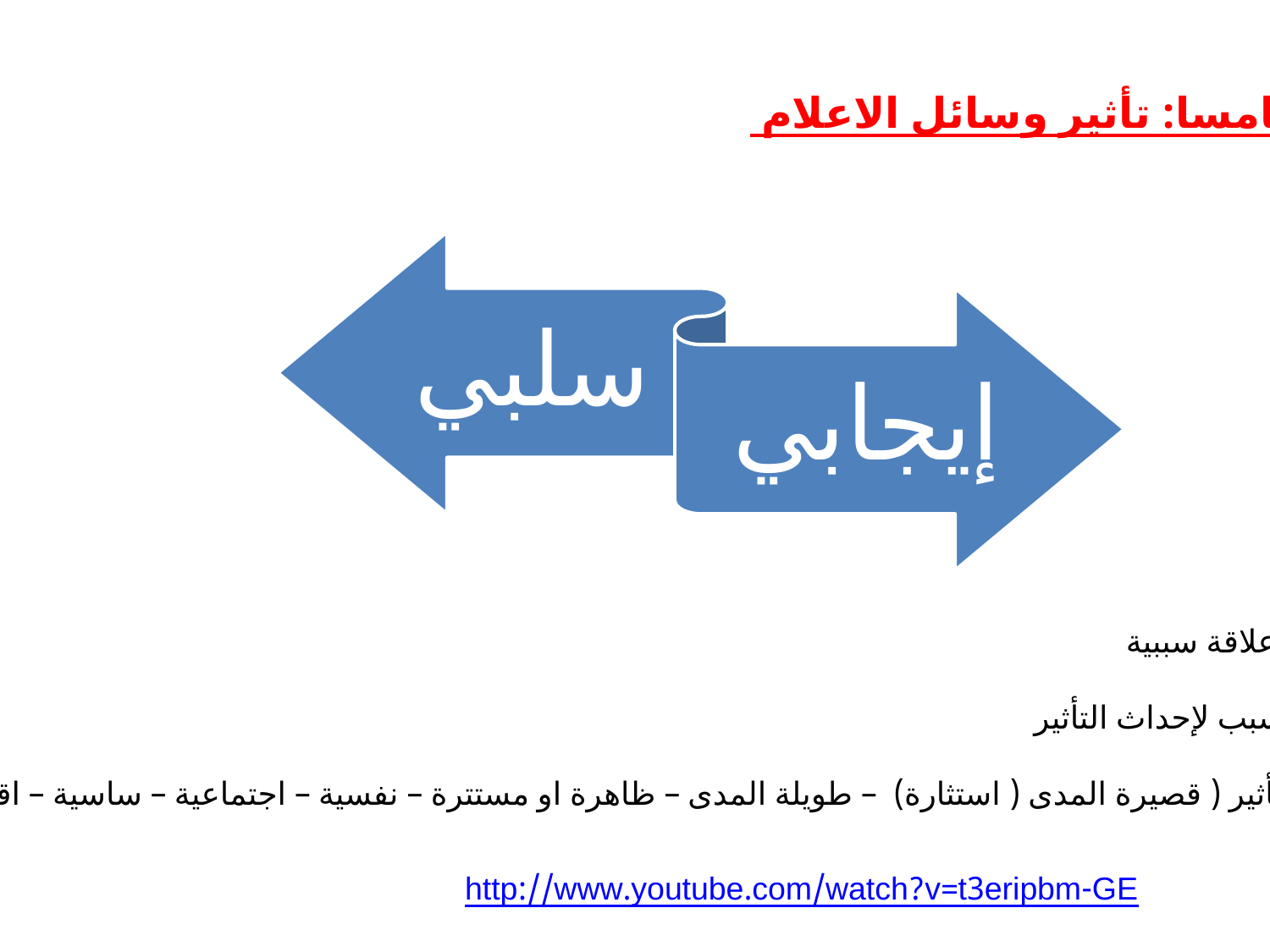

خامسا: تأثير وسائل الاعلام
سلبي
إيجابي
 علاقة سببية

سبب لإحداث التأثير

تأثير ( قصيرة المدى ( استثارة)  – طويلة المدى – ظاهرة او مستترة – نفسية – اجتماعية – ساسية – اقتصادية
http://www.youtube.com/watch?v=t3eripbm-GE